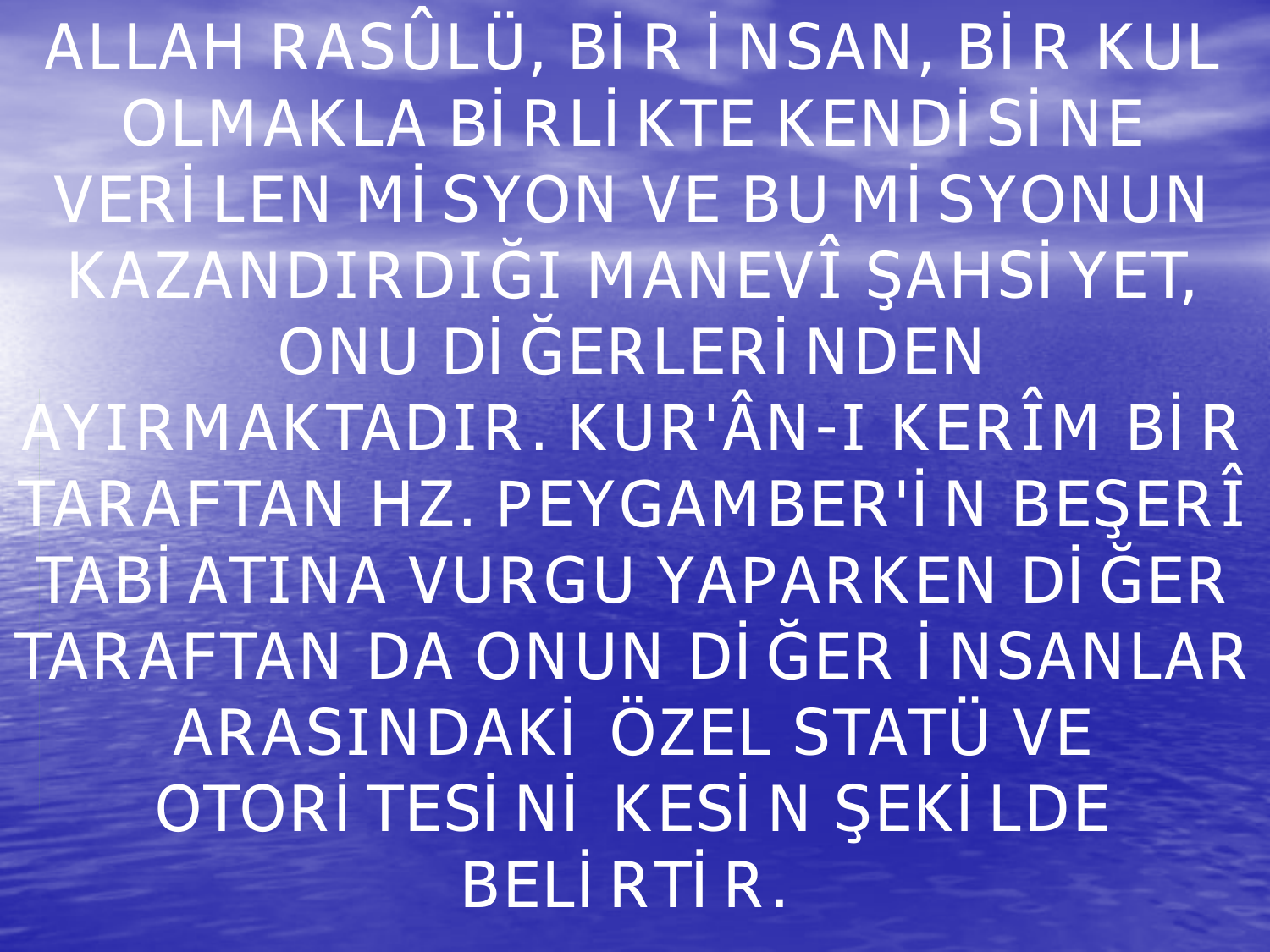

ALLAH RASÛLÜ, BİR İNSAN, BİR KUL OLMAKLA BİRLİKTE KENDİSİNE VERİLEN MİSYON VE BU MİSYONUN KAZANDIRDIĞI MANEVÎ ŞAHSİYET, ONU DİĞERLERİNDEN AYIRMAKTADIR. KUR'ÂN-I KERÎM BİR TARAFTAN HZ. PEYGAMBER'İN BEŞERÎ TABİATINA VURGU YAPARKEN DİĞER TARAFTAN DA ONUN DİĞER İNSANLAR ARASINDAKİ ÖZEL STATÜ VE OTORİTESİNİ KESİN ŞEKİLDE BELİRTİR.
#